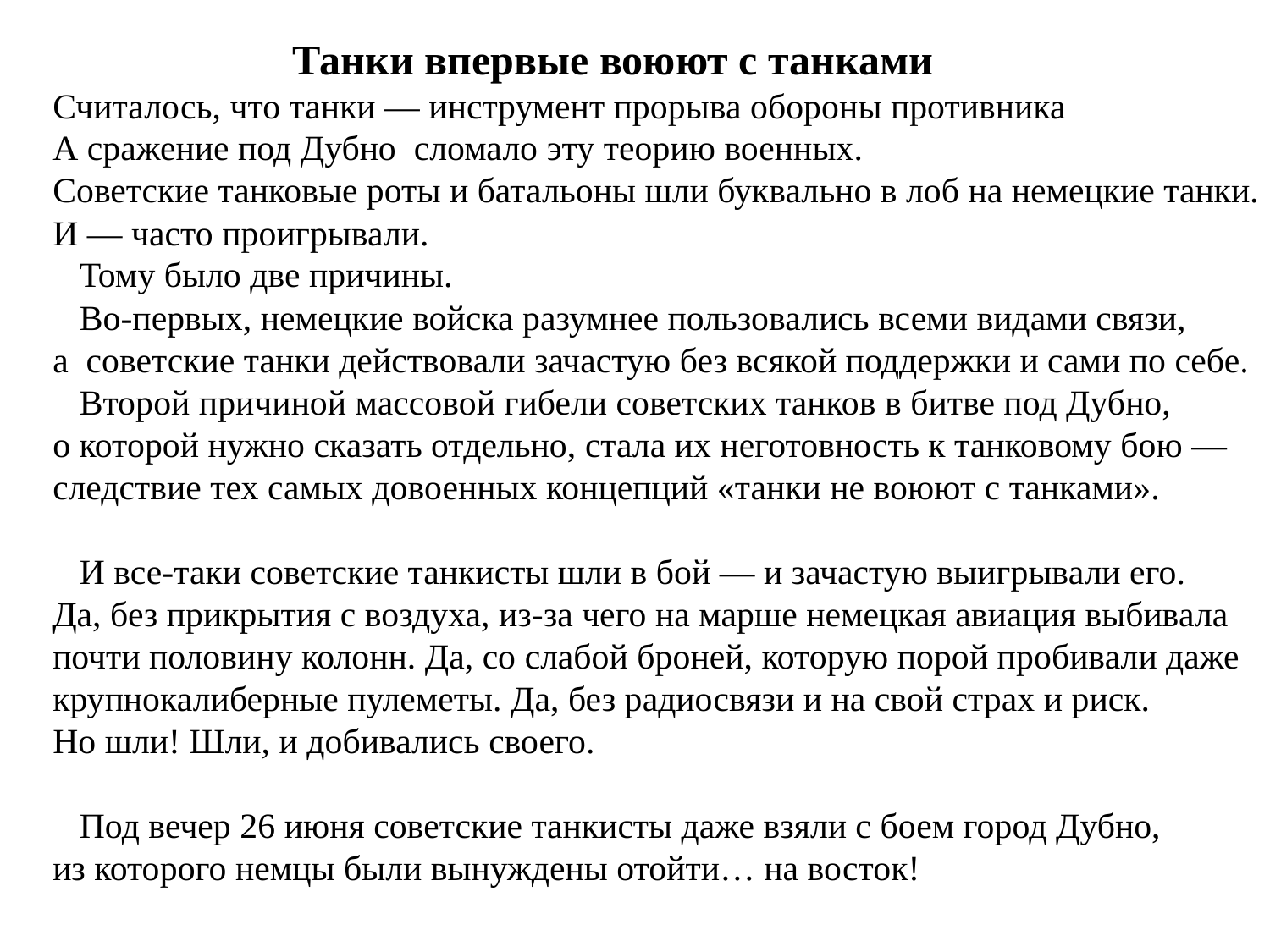

Танки впервые воюют с танками
Считалось, что танки — инструмент прорыва обороны противника
А сражение под Дубно  сломало эту теорию военных.
Советские танковые роты и батальоны шли буквально в лоб на немецкие танки.
И — часто проигрывали.
   Тому было две причины.
   Во-первых, немецкие войска разумнее пользовались всеми видами связи,
а  советские танки действовали зачастую без всякой поддержки и сами по себе.
   Второй причиной массовой гибели советских танков в битве под Дубно,
о которой нужно сказать отдельно, стала их неготовность к танковому бою —
следствие тех самых довоенных концепций «танки не воюют с танками».

   И все-таки советские танкисты шли в бой — и зачастую выигрывали его.
Да, без прикрытия с воздуха, из-за чего на марше немецкая авиация выбивала
почти половину колонн. Да, со слабой броней, которую порой пробивали даже
крупнокалиберные пулеметы. Да, без радиосвязи и на свой страх и риск.
Но шли! Шли, и добивались своего.

   Под вечер 26 июня советские танкисты даже взяли с боем город Дубно,
из которого немцы были вынуждены отойти… на восток!